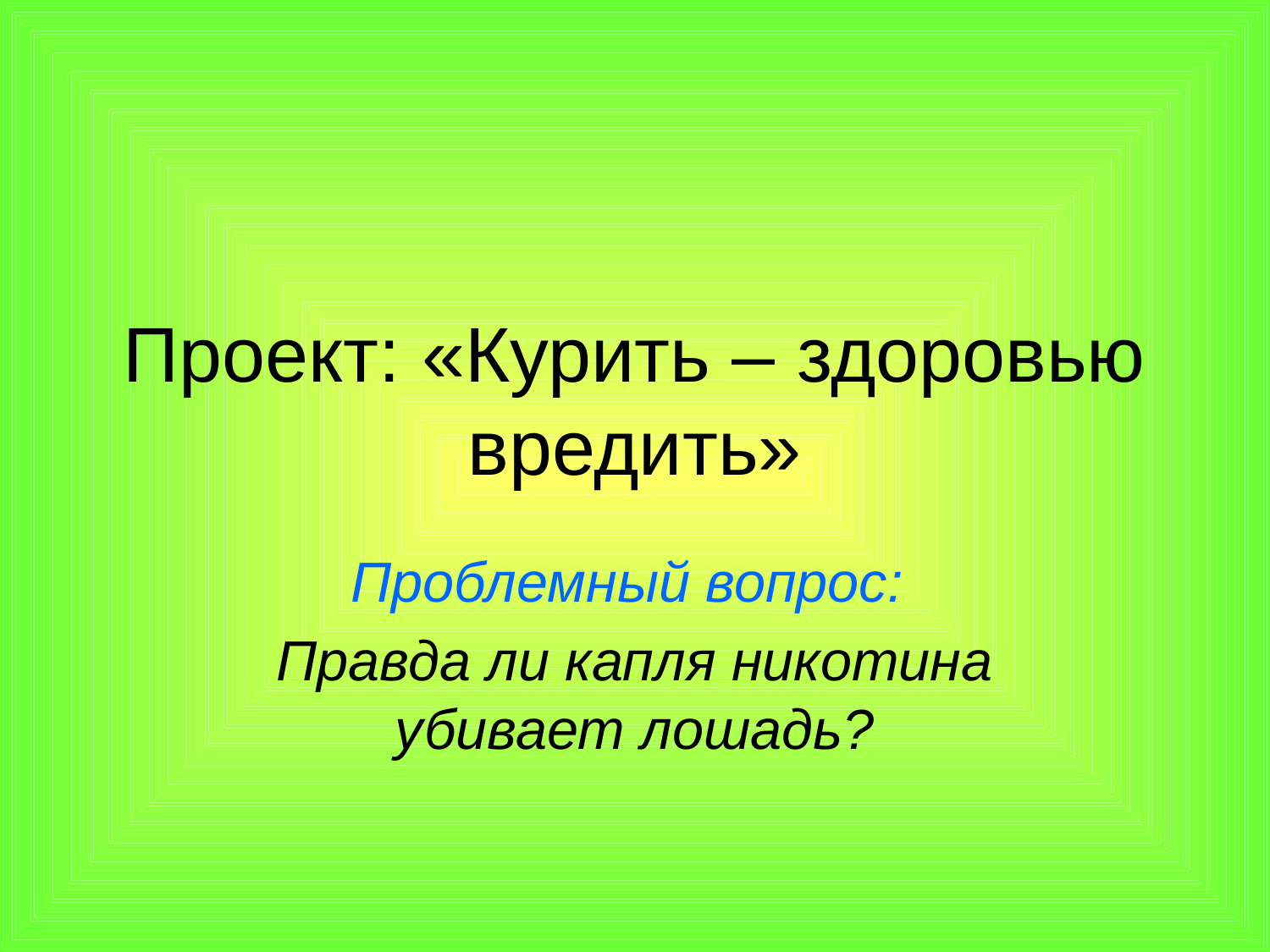

# Проект: «Курить – здоровью вредить»
Проблемный вопрос:
Правда ли капля никотина убивает лошадь?